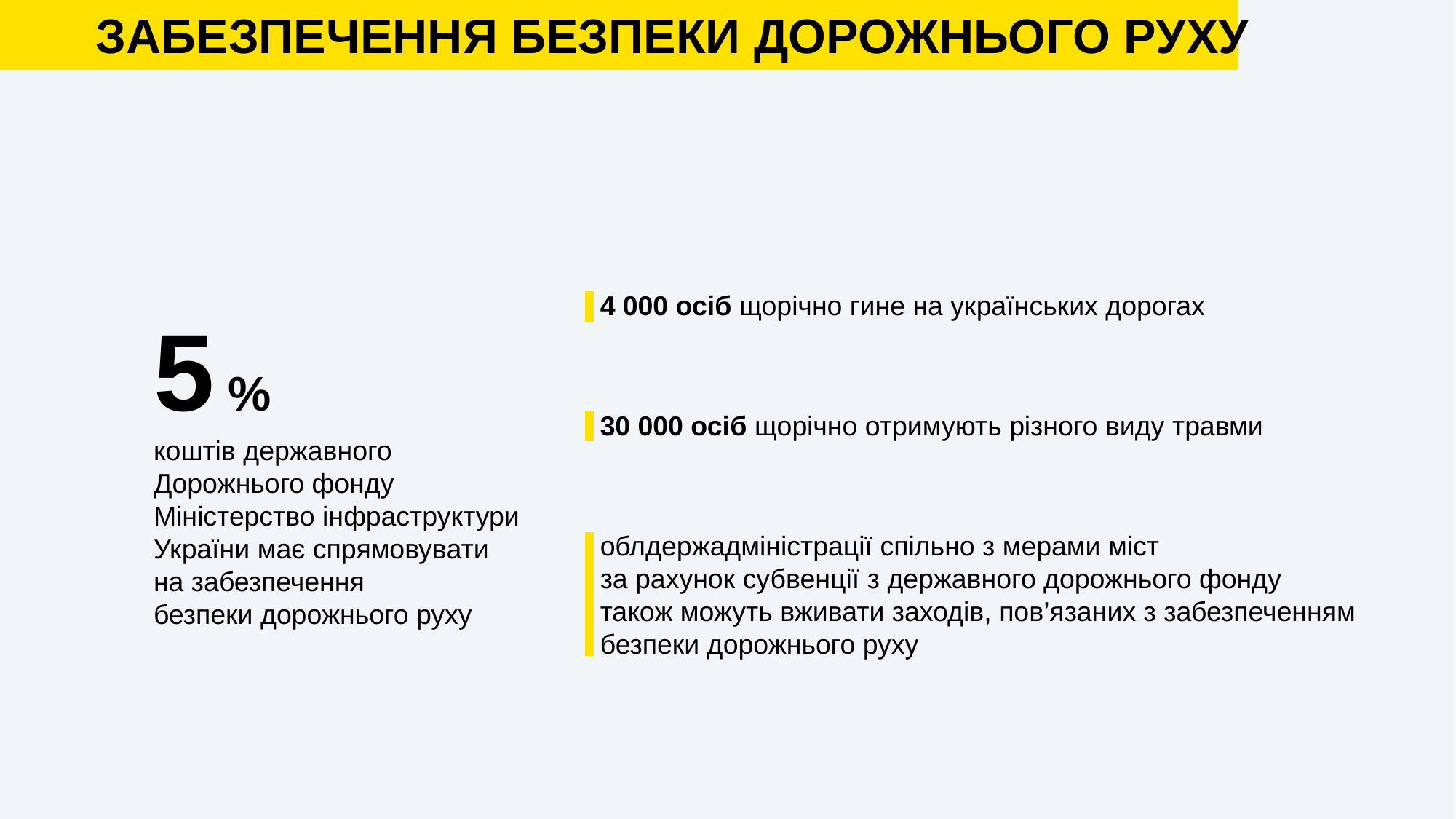

ЗАБЕЗПЕЧЕННЯ БЕЗПЕКИ ДОРОЖНЬОГО РУХУ
4 000 осіб щорічно гине на українських дорогах

30 000 осіб щорічно отримують різного виду травми

облдержадміністрації спільно з мерами міст
за рахунок субвенції з державного дорожнього фонду
також можуть вживати заходів, пов’язаних з забезпеченням
безпеки дорожнього руху
5 %
коштів державного
Дорожнього фонду
Міністерство інфраструктури
України має спрямовувати
на забезпечення
безпеки дорожнього руху